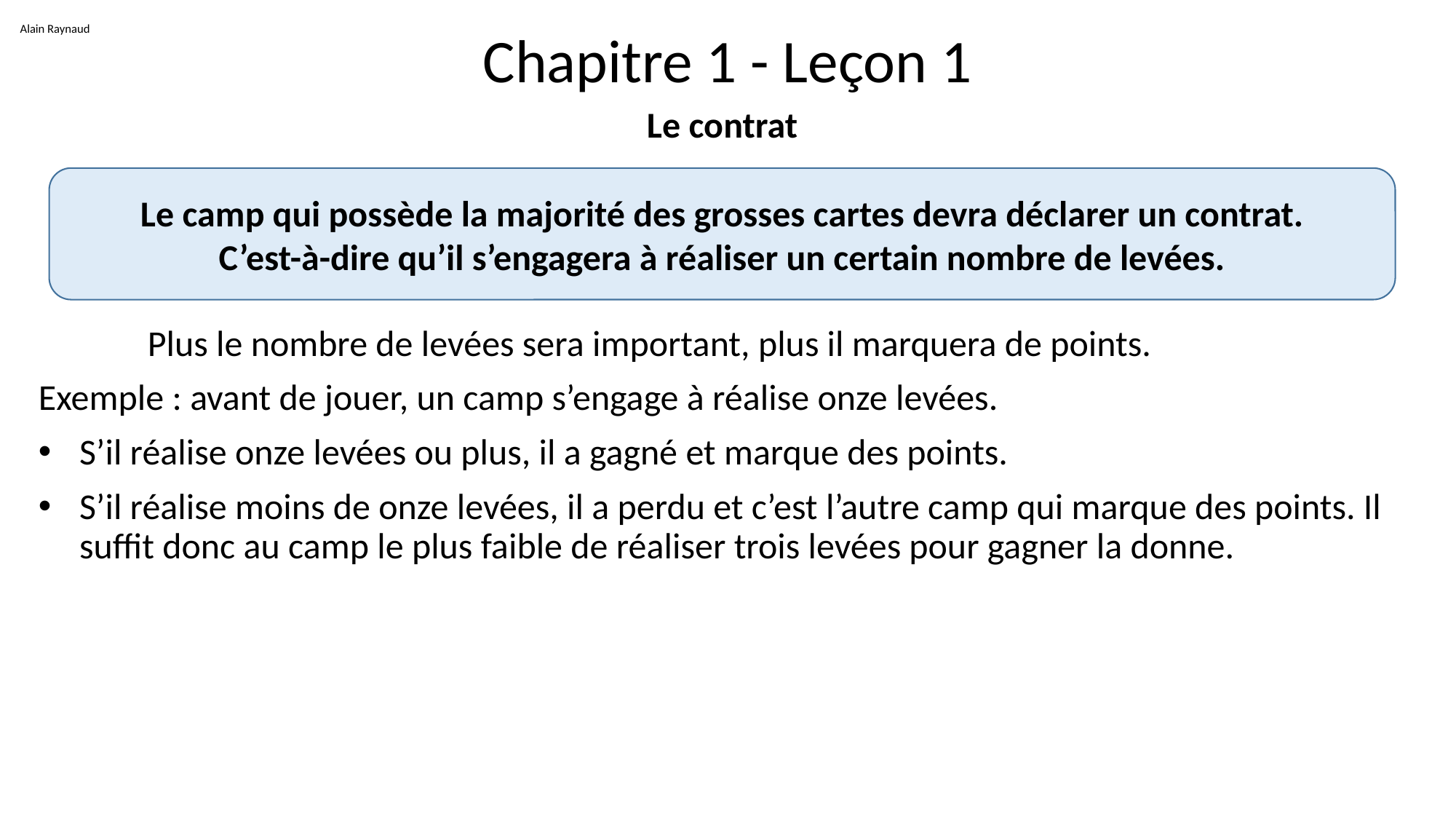

Alain Raynaud
# Chapitre 1 - Leçon 1
Le contrat

	Plus le nombre de levées sera important, plus il marquera de points.
Exemple : avant de jouer, un camp s’engage à réalise onze levées.
S’il réalise onze levées ou plus, il a gagné et marque des points.
S’il réalise moins de onze levées, il a perdu et c’est l’autre camp qui marque des points. Il suffit donc au camp le plus faible de réaliser trois levées pour gagner la donne.
Le camp qui possède la majorité des grosses cartes devra déclarer un contrat.
C’est-à-dire qu’il s’engagera à réaliser un certain nombre de levées.